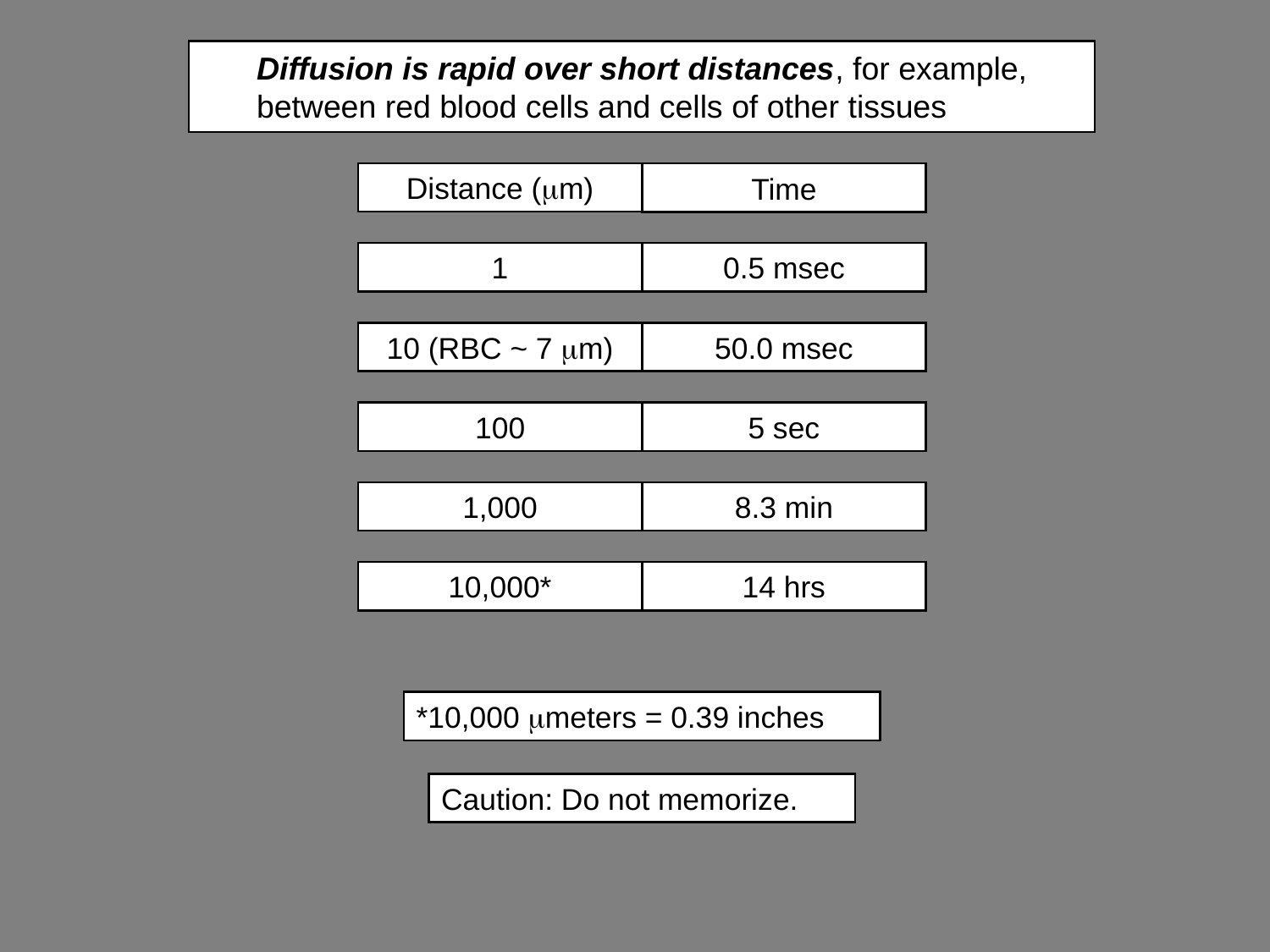

# Diffusion is rapid over short distances, for example, between red blood cells and cells of other tissues
Distance (μm)
Time
1
0.5 msec
10 (RBC ~ 7 μm)
50.0 msec
100
5 sec
1,000
8.3 min
10,000*
14 hrs

*10,000 μmeters = 0.39 inches
Caution: Do not memorize.